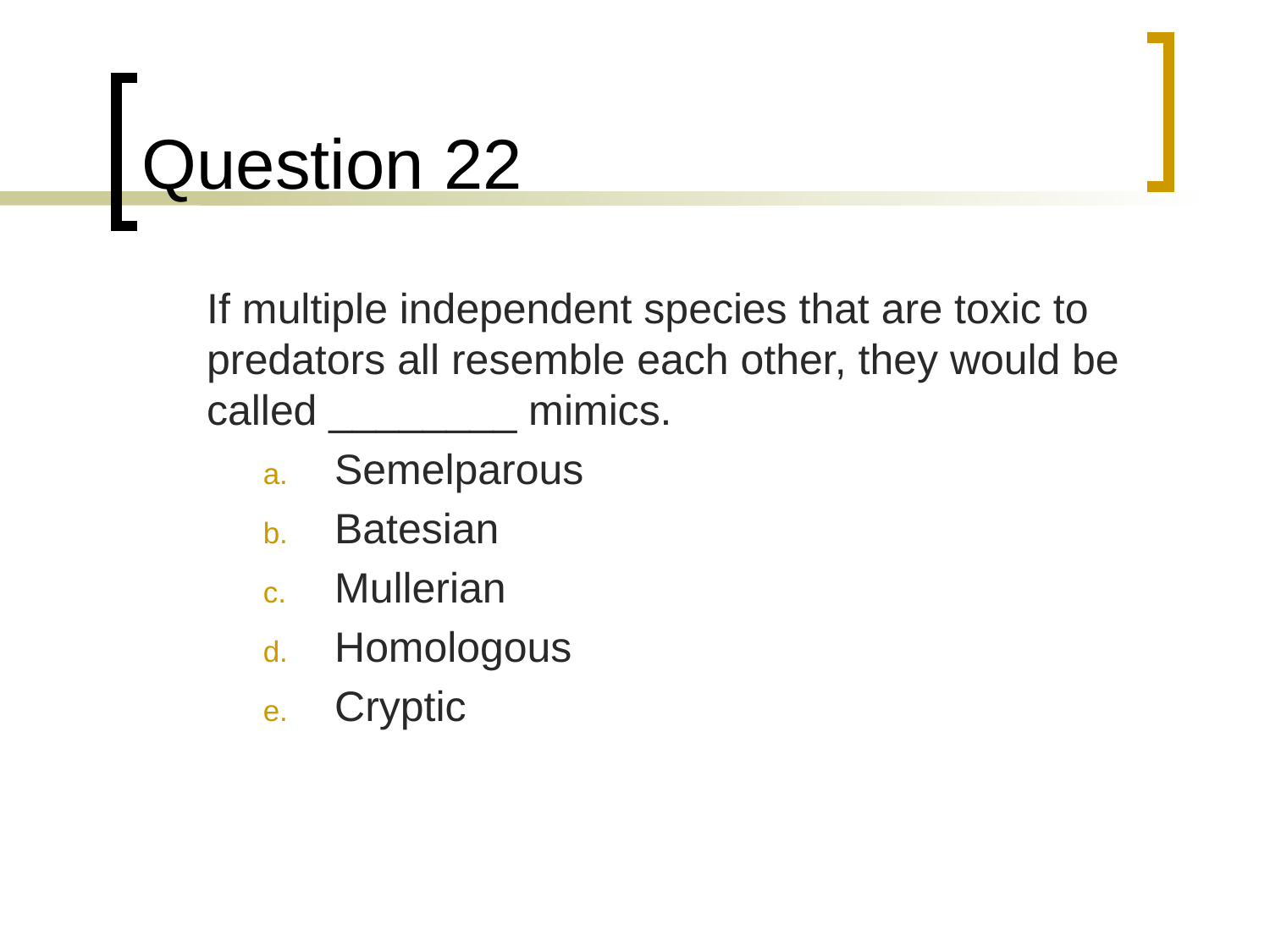

# Question 22
	If multiple independent species that are toxic to predators all resemble each other, they would be called ________ mimics.
Semelparous
Batesian
Mullerian
Homologous
Cryptic